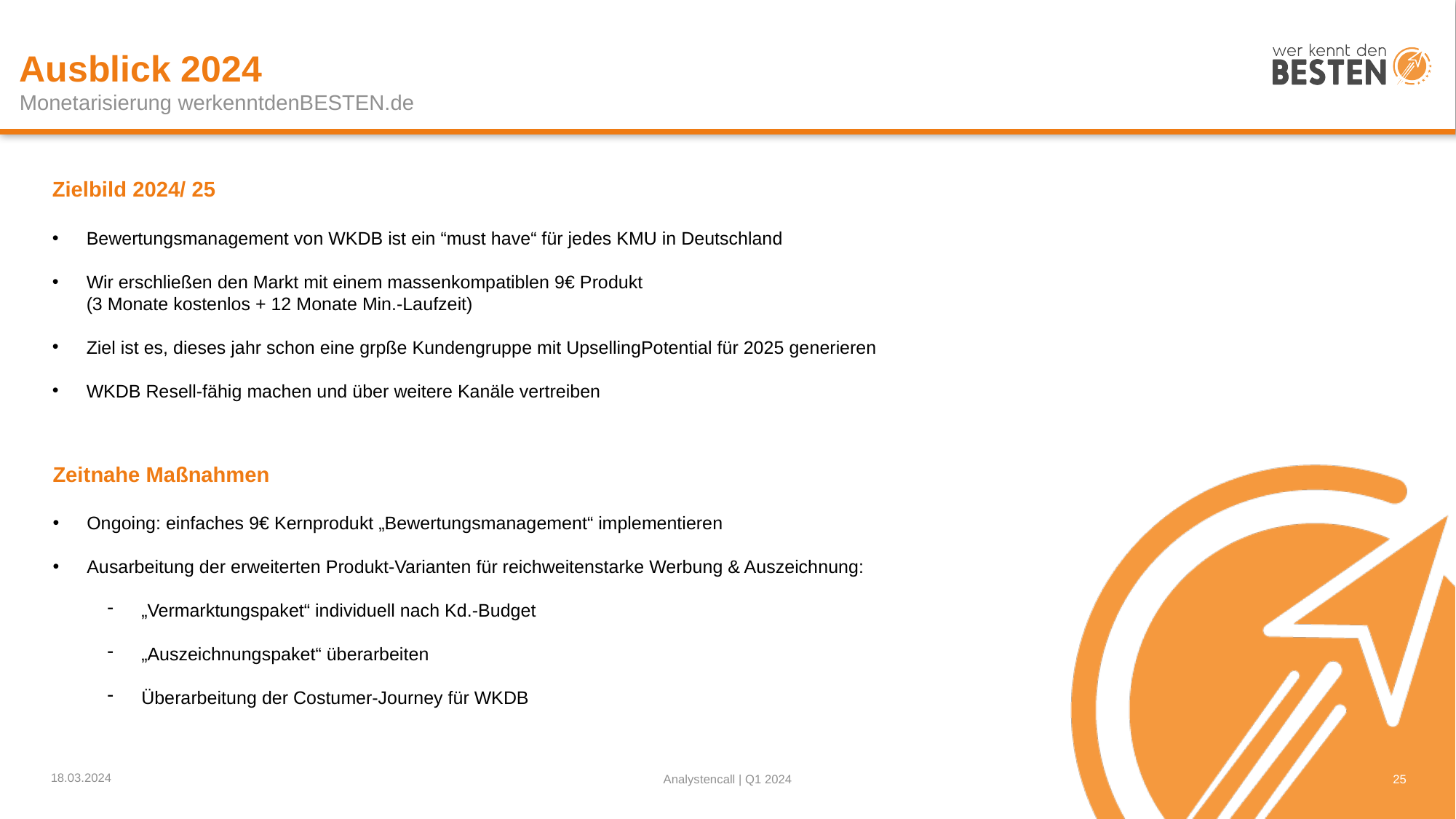

Ausblick 2024
Monetarisierung werkenntdenBESTEN.de

Zielbild 2024/ 25

Bewertungsmanagement von WKDB ist ein “must have“ für jedes KMU in Deutschland

Wir erschließen den Markt mit einem massenkompatiblen 9€ Produkt
(3 Monate kostenlos + 12 Monate Min.-Laufzeit)

Ziel ist es, dieses jahr schon eine grpße Kundengruppe mit UpsellingPotential für 2025 generieren

WKDB Resell-fähig machen und über weitere Kanäle vertreiben
Zeitnahe Maßnahmen

Ongoing: einfaches 9€ Kernprodukt „Bewertungsmanagement“ implementieren

Ausarbeitung der erweiterten Produkt-Varianten für reichweitenstarke Werbung & Auszeichnung:

„Vermarktungspaket“ individuell nach Kd.-Budget

„Auszeichnungspaket“ überarbeiten

Überarbeitung der Costumer-Journey für WKDB